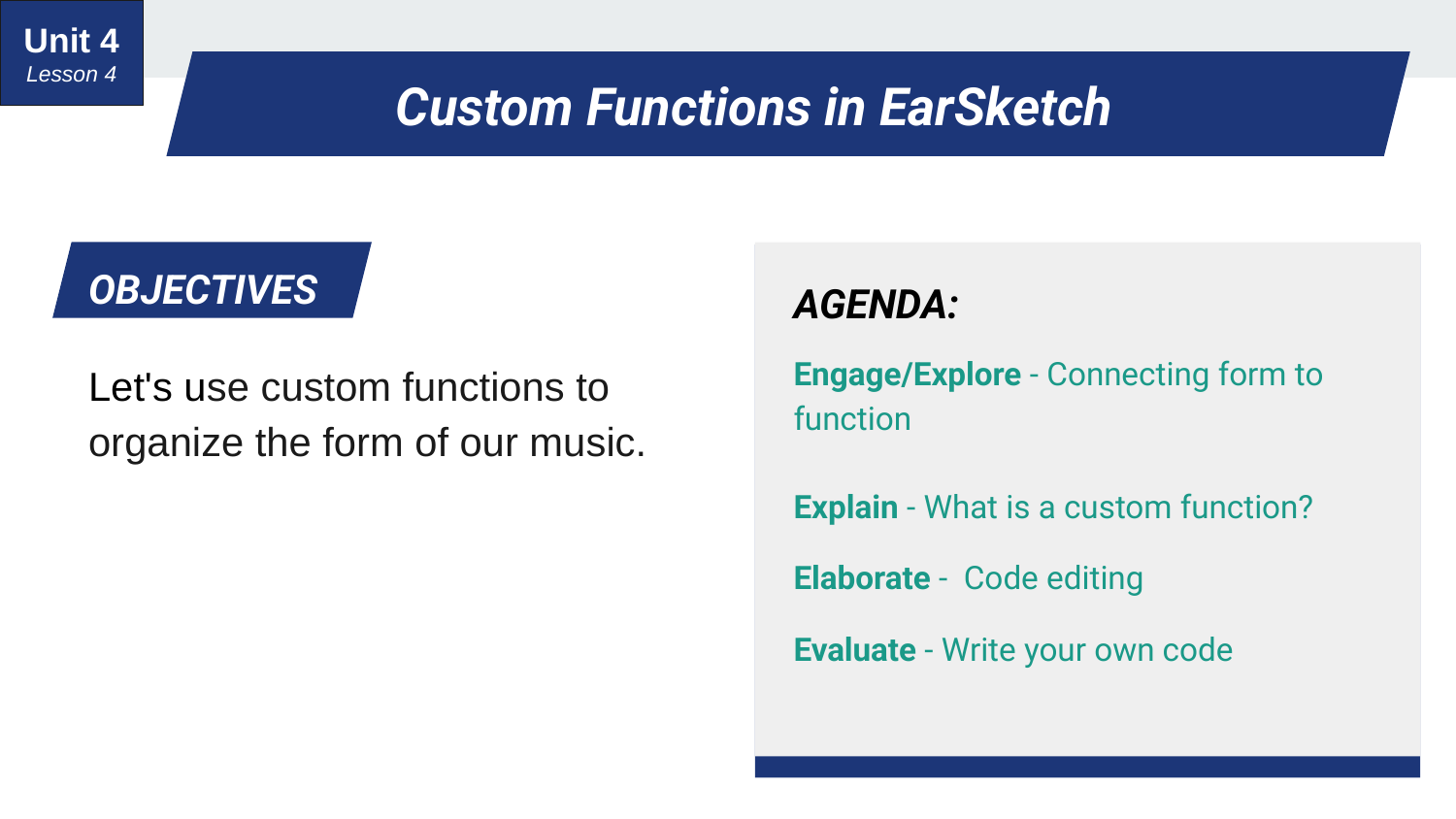

Unit 4
Lesson 4

# Custom Functions in EarSketch

OBJECTIVES

AGENDA:
Engage/Explore - Connecting form to function

Explain - What is a custom function?
Elaborate -  Code editing
Evaluate - Write your own code
Let's use custom functions to organize the form of our music.